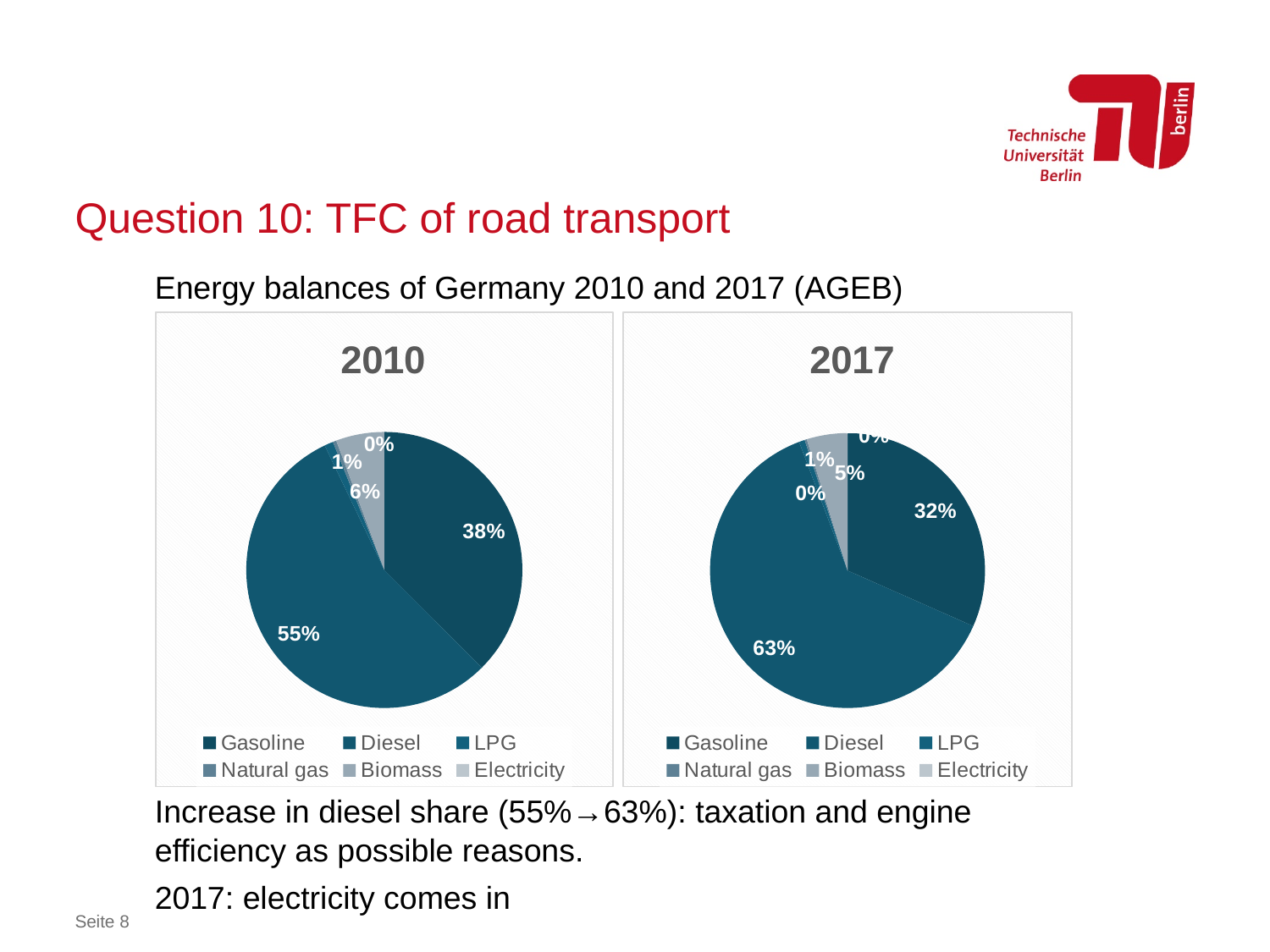

# Question 10: TFC of road transport
Energy balances of Germany 2010 and 2017 (AGEB)

Increase in diesel share (55%→63%): taxation and engine efficiency as possible reasons.
2017: electricity comes in

### Chart: 2010

| Category | TFC of road transport 2010 |
|---|---|
| Gasoline | 791416.0 |
| Diesel | 1168063.0 |
| LPG | 21823.0 |
| Natural gas | 8768.0 |
| Biomass | 119371.0 |
| Electricity | 0.0 |

### Chart: 2017

| Category | Road transport 2017 |
|---|---|
| Gasoline | 719580.0 |
| Diesel | 1425424.0 |
| LPG | 15377.0 |
| Natural gas | 5848.0 |
| Biomass | 108349.0 |
| Electricity | 565.0 |
Seite 8